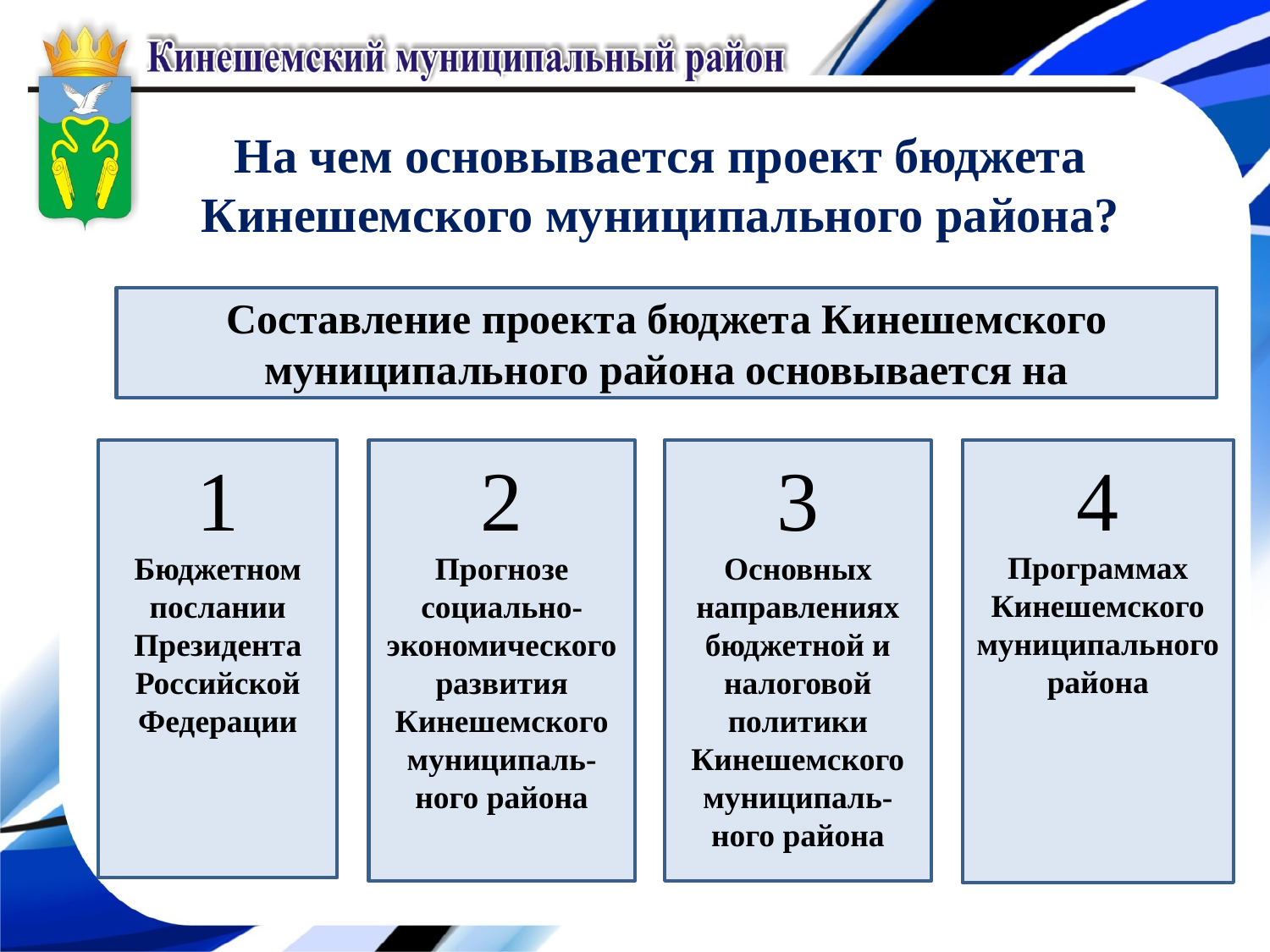

# На чем основывается проект бюджета Кинешемского муниципального района?
Составление проекта бюджета Кинешемского муниципального района основывается на
1
Бюджетном послании Президента Российской Федерации
2
Прогнозе социально-экономического развития Кинешемского муниципаль-ного района
3
Основных направлениях бюджетной и налоговой политики Кинешемского муниципаль-ного района
4
Программах Кинешемского муниципального района